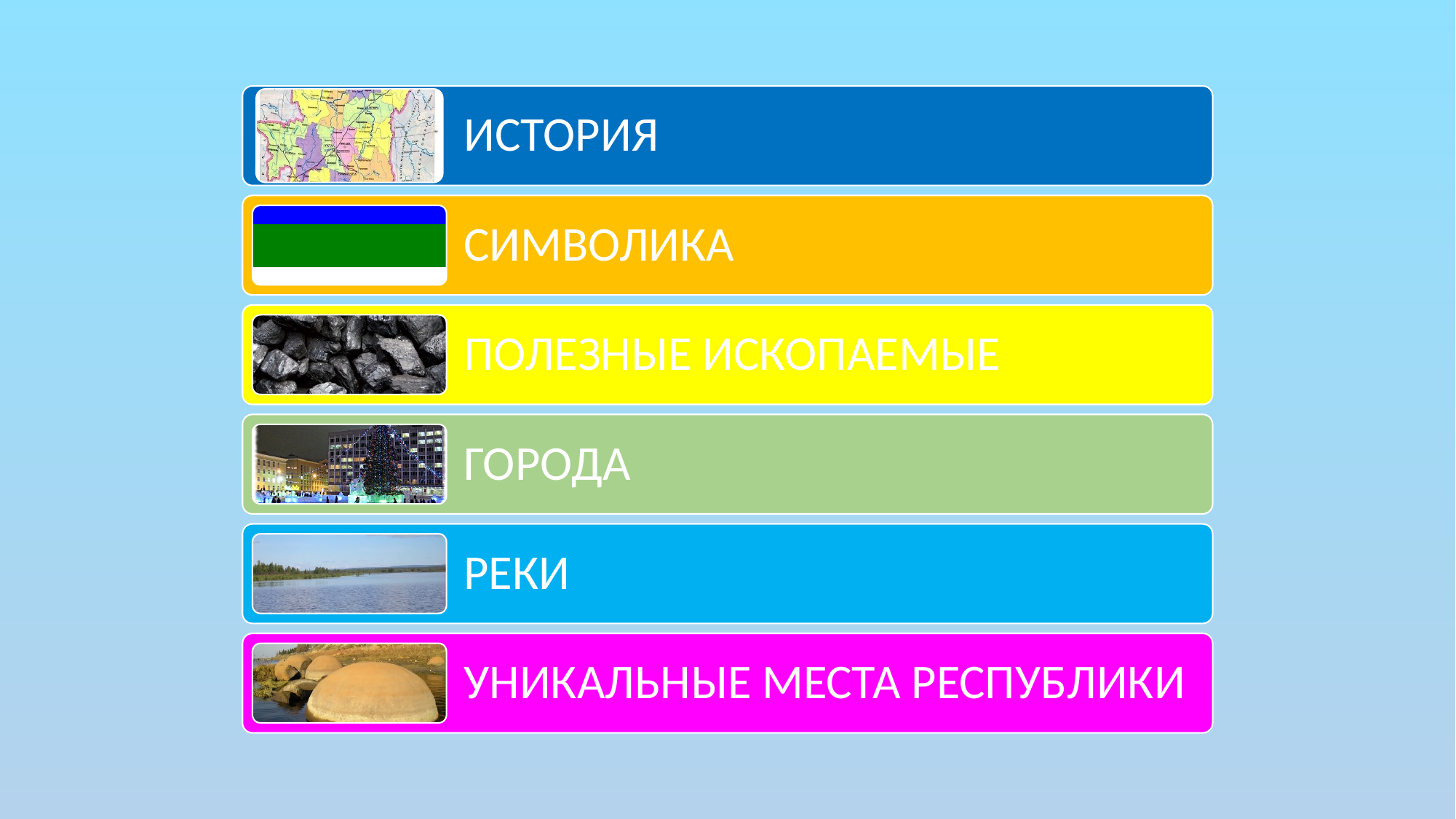

ИСТОРИЯ
СИМВОЛИКА
ПОЛЕЗНЫЕ ИСКОПАЕМЫЕ
ГОРОДА
РЕКИ
УНИКАЛЬНЫЕ МЕСТА РЕСПУБЛИКИ